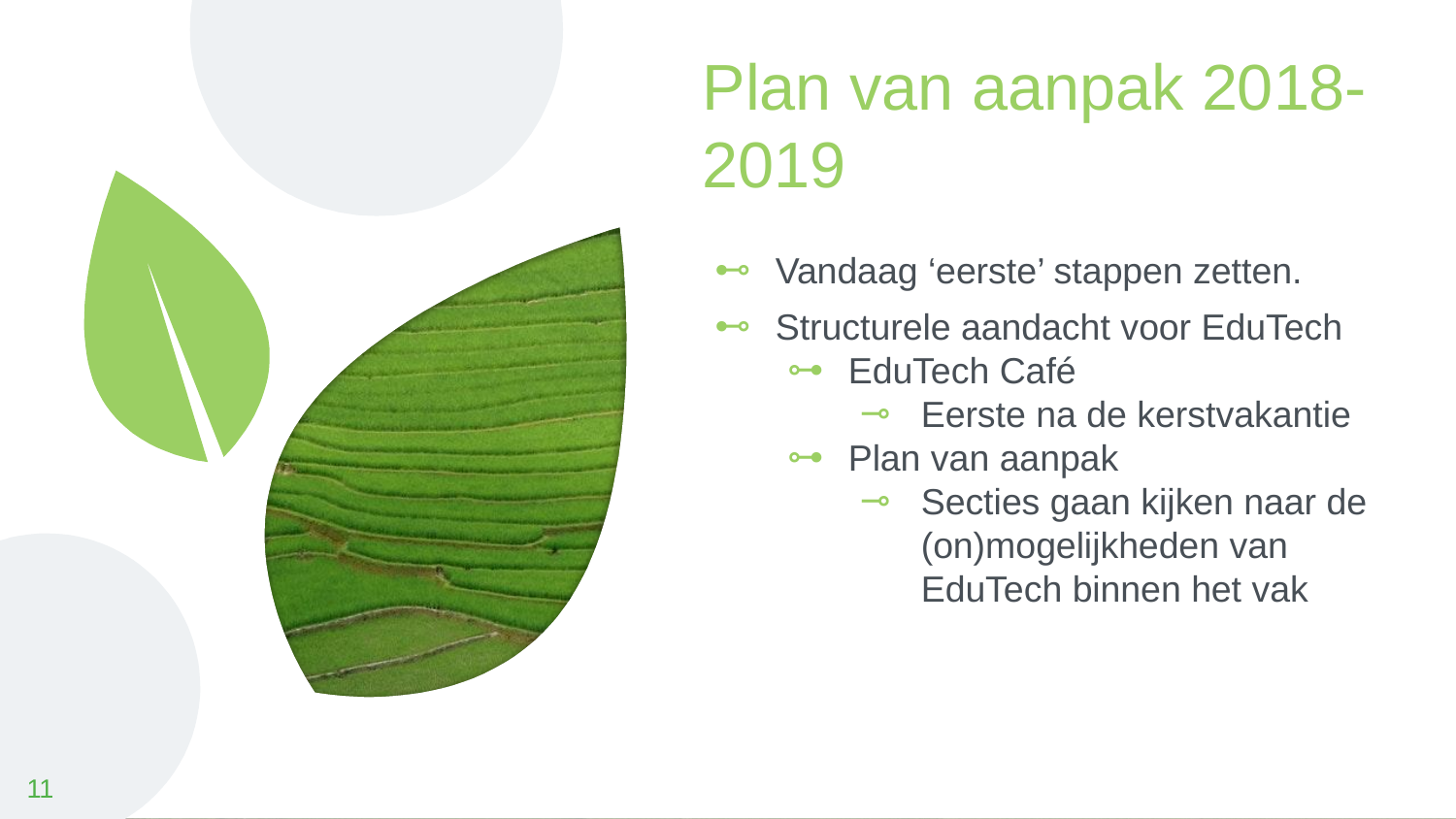

# Plan van aanpak 2018-2019
Vandaag ‘eerste’ stappen zetten.
Structurele aandacht voor EduTech
EduTech Café
Eerste na de kerstvakantie
Plan van aanpak
Secties gaan kijken naar de (on)mogelijkheden van EduTech binnen het vak
11